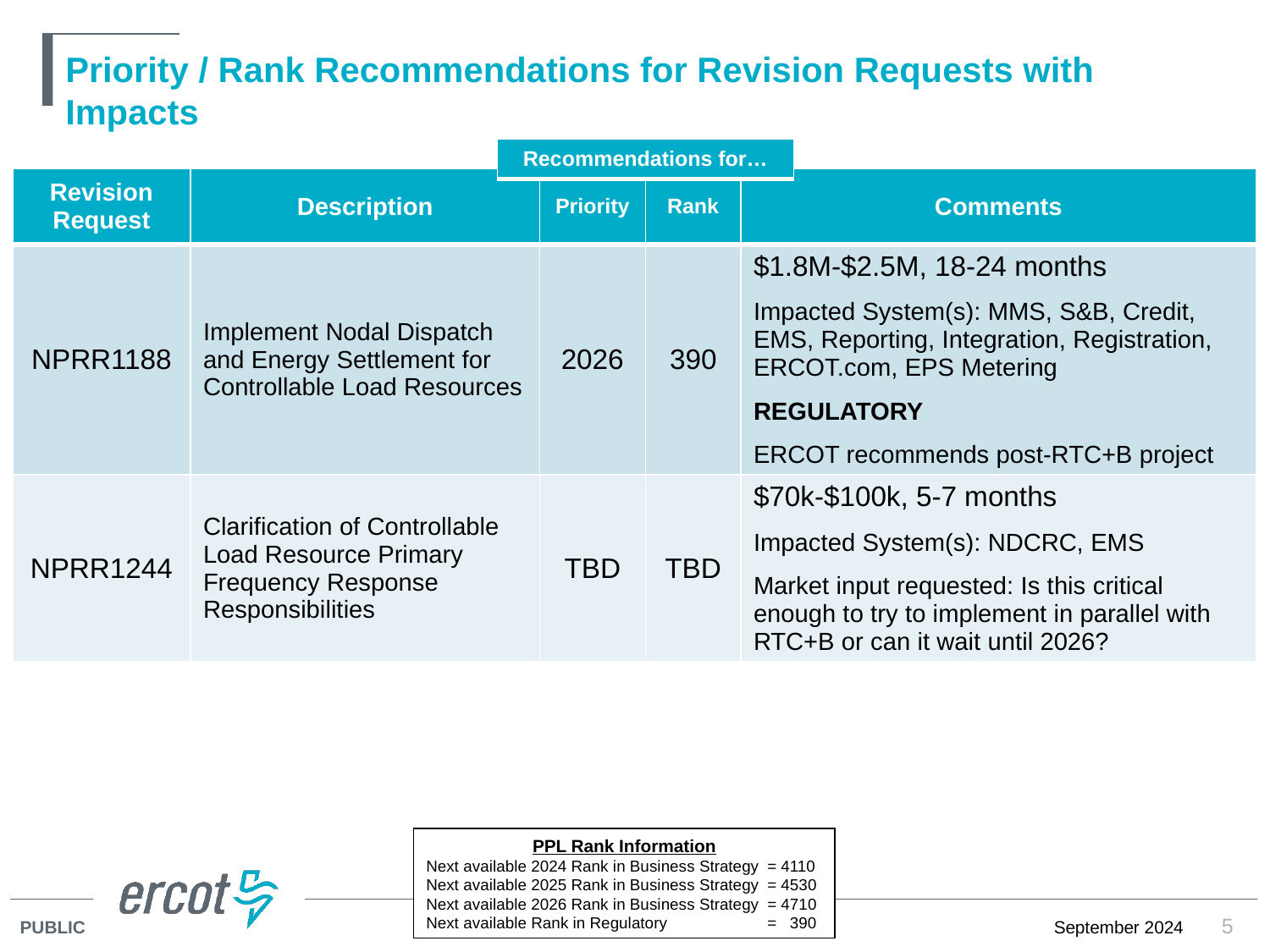

# Priority / Rank Recommendations for Revision Requests with Impacts
| Recommendations for… |
| --- |
| Revision Request | Description | Priority | Rank | Comments |
| --- | --- | --- | --- | --- |
| NPRR1188 | Implement Nodal Dispatch and Energy Settlement for Controllable Load Resources | 2026 | 390 | $1.8M-$2.5M, 18-24 months Impacted System(s): MMS, S&B, Credit, EMS, Reporting, Integration, Registration, ERCOT.com, EPS Metering REGULATORY ERCOT recommends post-RTC+B project |
| NPRR1244 | Clarification of Controllable Load Resource Primary Frequency Response Responsibilities | TBD | TBD | $70k-$100k, 5-7 months Impacted System(s): NDCRC, EMS Market input requested: Is this critical enough to try to implement in parallel with RTC+B or can it wait until 2026? |
PPL Rank Information
Next available 2024 Rank in Business Strategy 	= 4110
Next available 2025 Rank in Business Strategy 	= 4530
Next available 2026 Rank in Business Strategy 	= 4710
Next available Rank in Regulatory	=   390
5